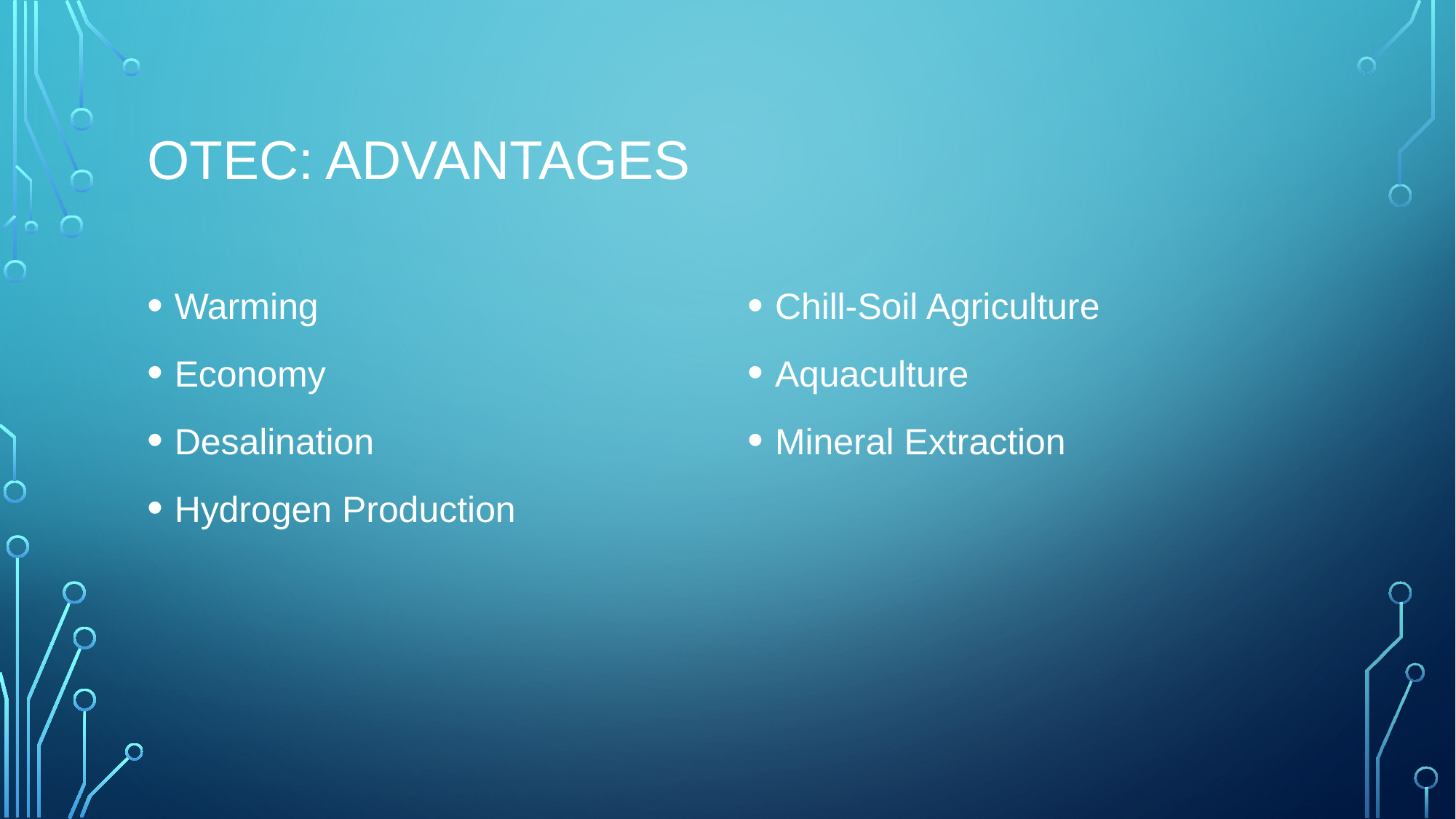

# OTEC: Advantages
Warming
Economy
Desalination
Hydrogen Production

Chill-Soil Agriculture
Aquaculture
Mineral Extraction